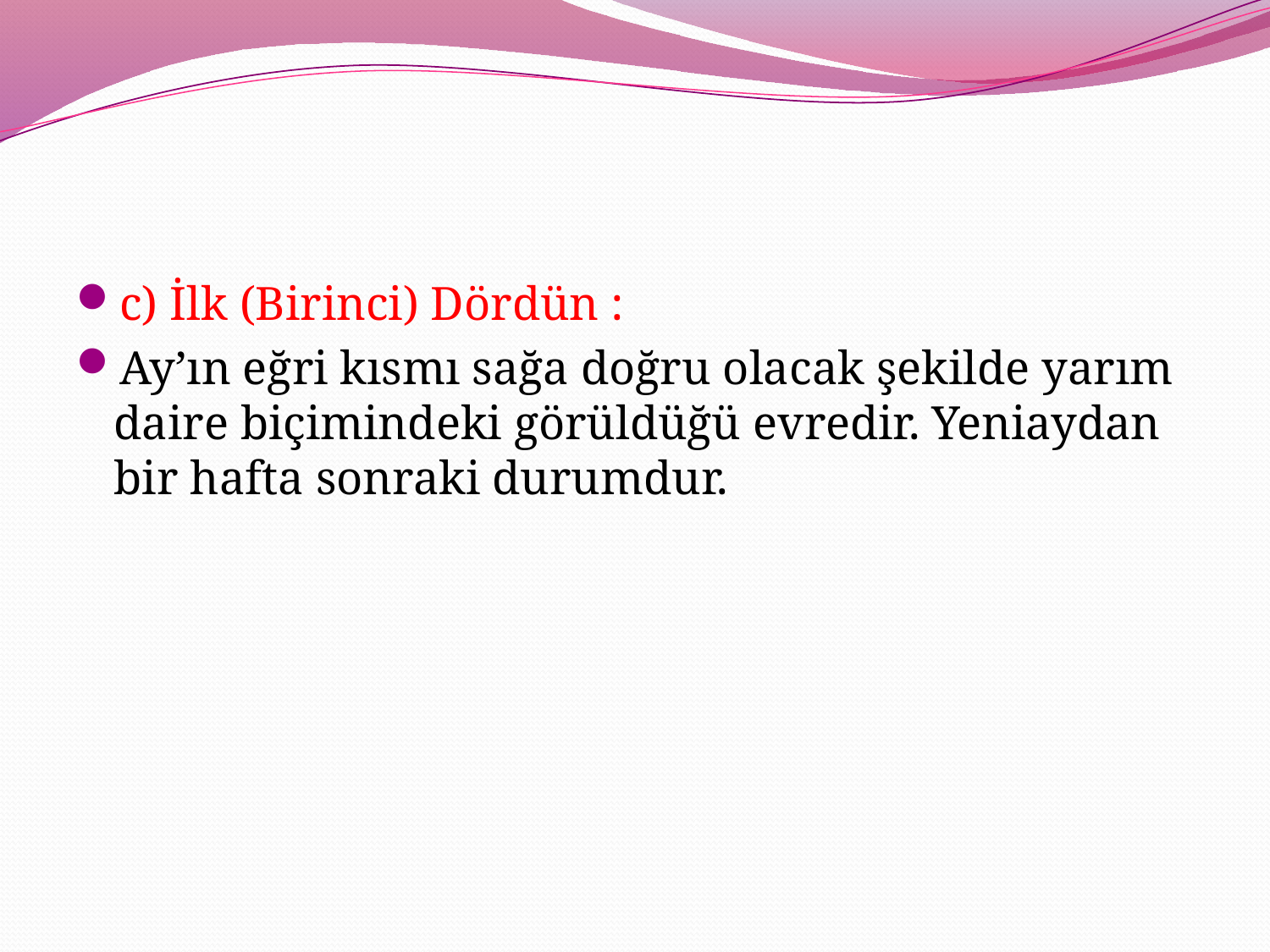

c) İlk (Birinci) Dördün :
Ay’ın eğri kısmı sağa doğru olacak şekilde yarım daire biçimindeki görüldüğü evredir. Yeniaydan bir hafta sonraki durumdur.